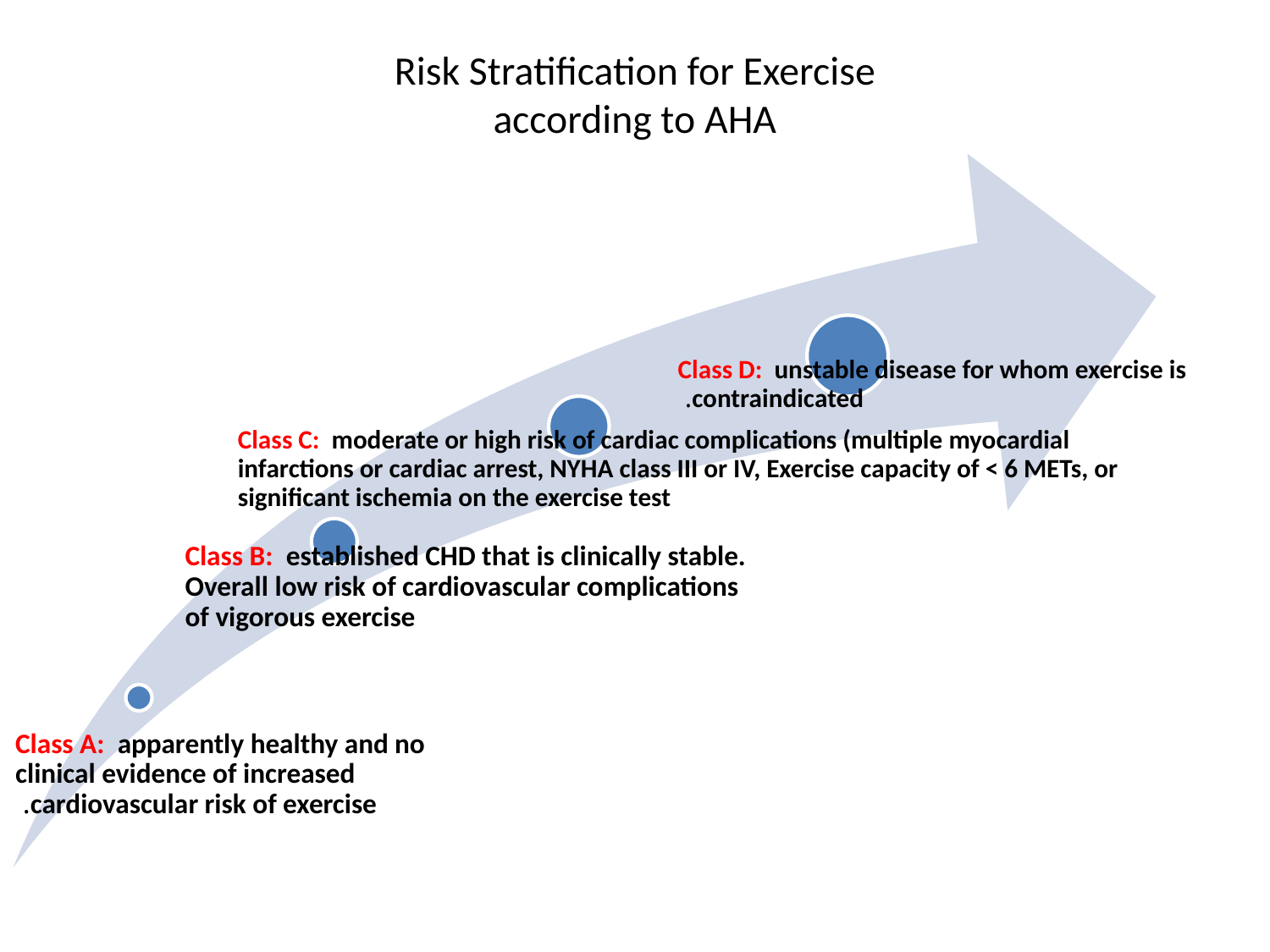

# Risk Stratification for Exercise according to AHA
Class A:  apparently healthy and no clinical evidence of increased cardiovascular risk of exercise.
Class B:  established CHD that is clinically stable. Overall low risk of cardiovascular complications of vigorous exercise
Class C:  moderate or high risk of cardiac complications (multiple myocardial infarctions or cardiac arrest, NYHA class III or IV, Exercise capacity of < 6 METs, or significant ischemia on the exercise test
Class D:  unstable disease for whom exercise is contraindicated.